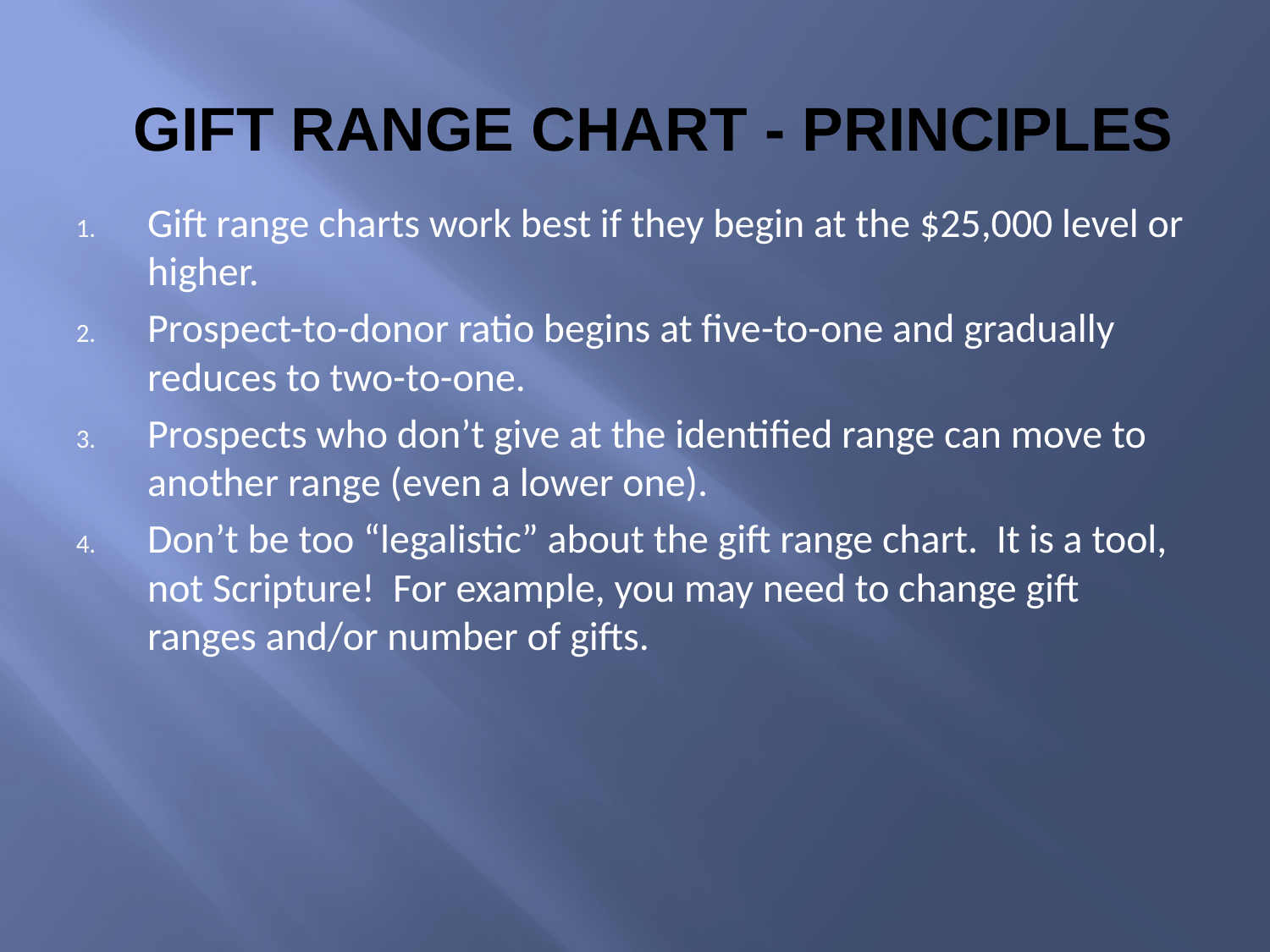

# GIFT RANGE CHART - PRINCIPLES
Gift range charts work best if they begin at the $25,000 level or higher.
Prospect-to-donor ratio begins at five-to-one and gradually reduces to two-to-one.
Prospects who don’t give at the identified range can move to another range (even a lower one).
Don’t be too “legalistic” about the gift range chart.  It is a tool, not Scripture!  For example, you may need to change gift ranges and/or number of gifts.